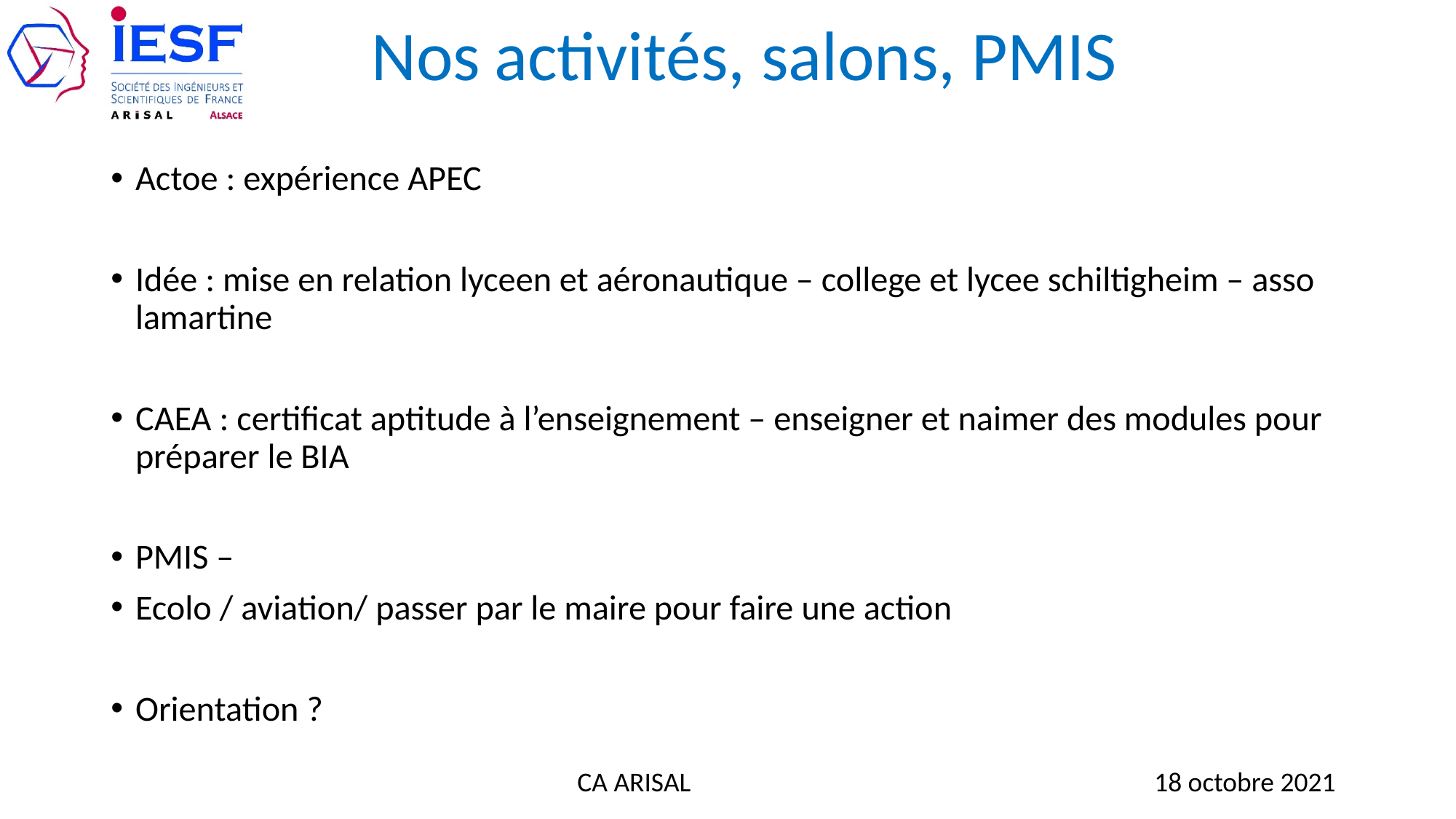

# Nos activités, salons, PMIS

Actoe : expérience APEC

Idée : mise en relation lyceen et aéronautique – college et lycee schiltigheim – asso lamartine

CAEA : certificat aptitude à l’enseignement – enseigner et naimer des modules pour préparer le BIA

PMIS –
Ecolo / aviation/ passer par le maire pour faire une action

Orientation ?